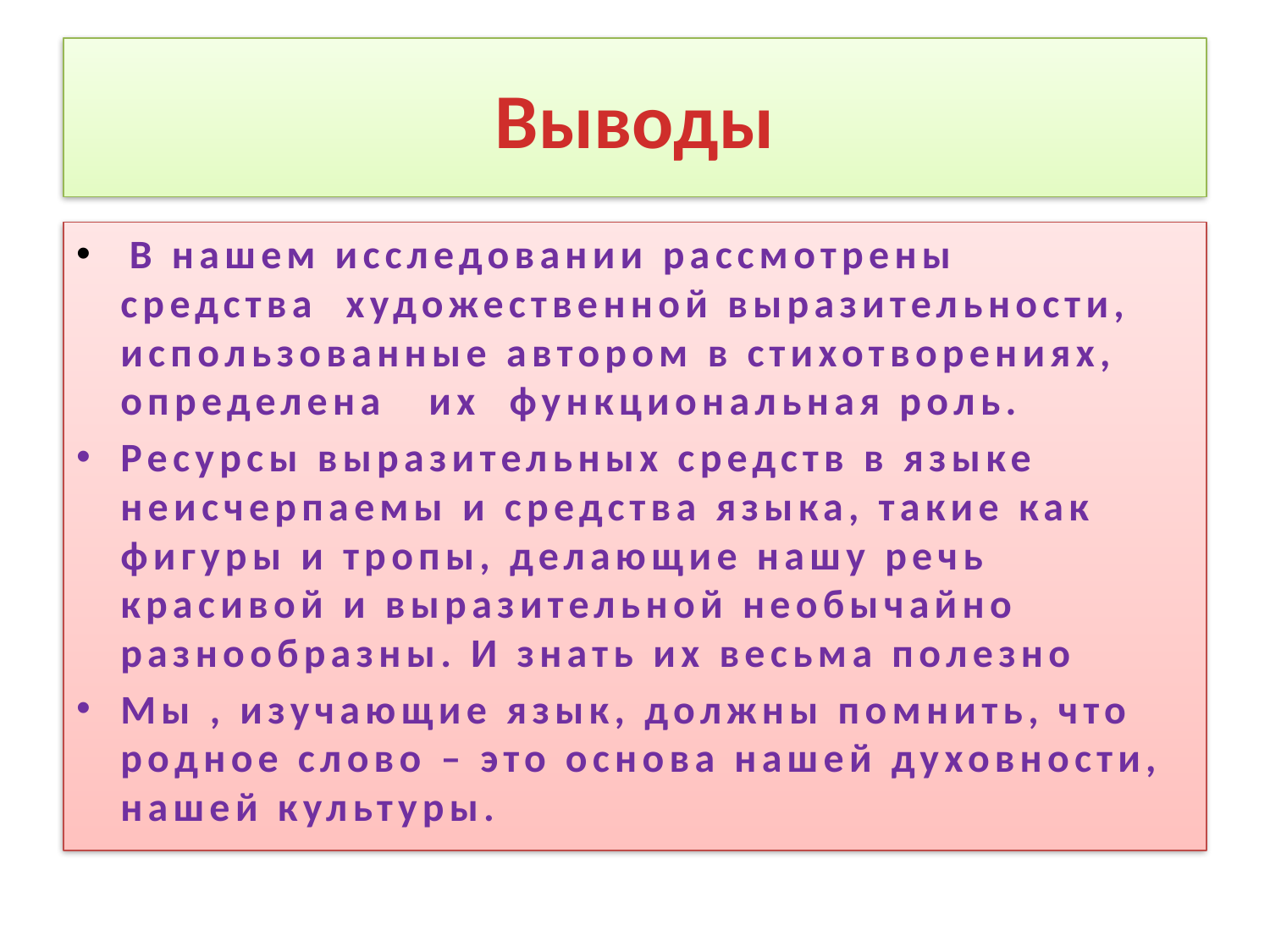

# Выводы
 В нашем исследовании рассмотрены    средства  художественной выразительности, использованные автором в стихотворениях, определена   их  функциональная роль.
Ресурсы выразительных средств в языке неисчерпаемы и средства языка, такие как фигуры и тропы, делающие нашу речь красивой и выразительной необычайно разнообразны. И знать их весьма полезно
Мы , изучающие язык, должны помнить, что родное слово – это основа нашей духовности, нашей культуры.